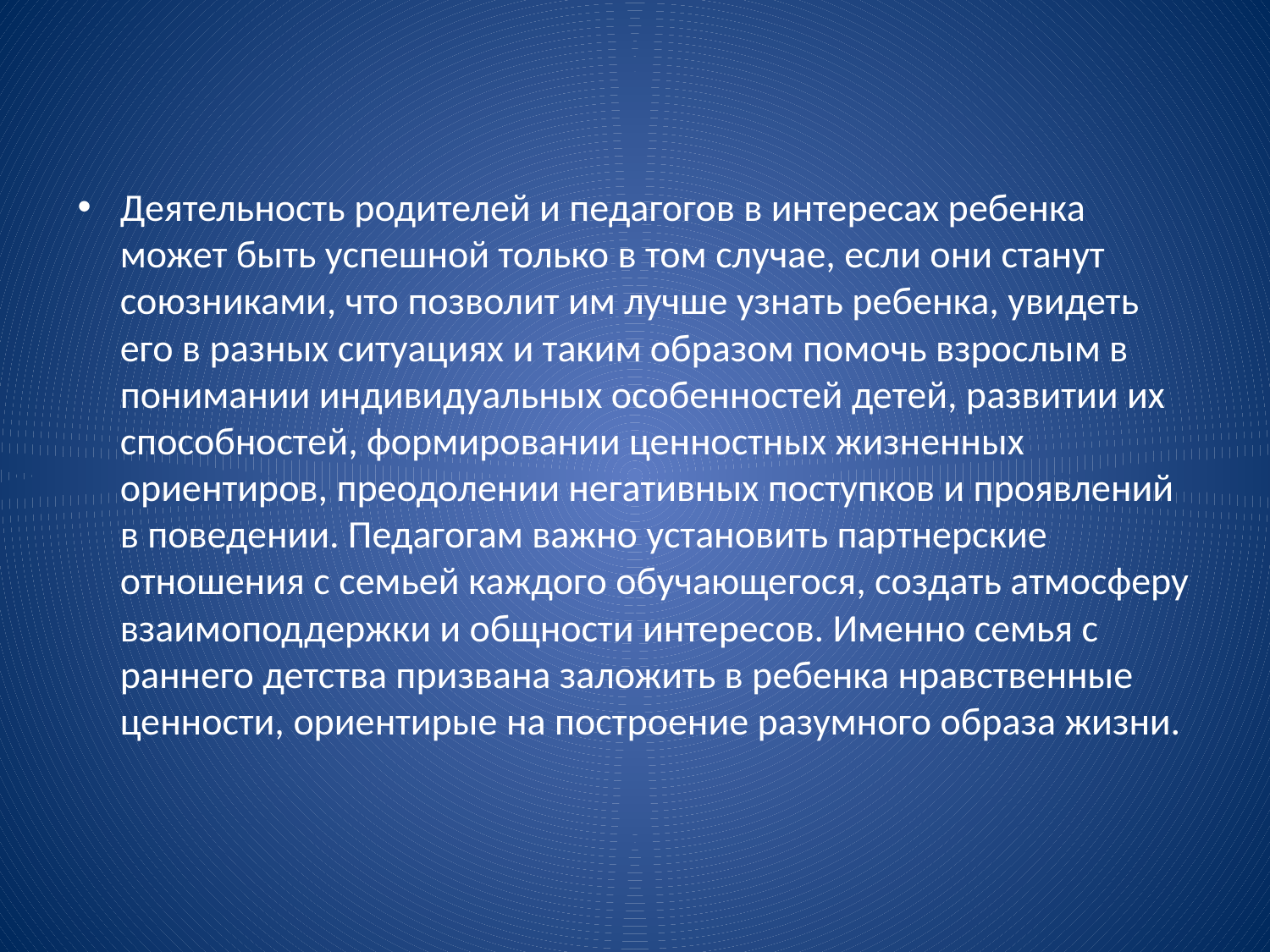

#
Деятельность родителей и педагогов в интересах ребенка может быть успешной только в том случае, если они станут союзниками, что позволит им лучше узнать ребенка, увидеть его в разных ситуациях и таким образом помочь взрослым в понимании индивидуальных особенностей детей, развитии их способностей, формировании ценностных жизненных ориентиров, преодолении негативных поступков и проявлений в поведении. Педагогам важно установить партнерские отношения с семьей каждого обучающегося, создать атмосферу взаимоподдержки и общности интересов. Именно семья с раннего детства призвана заложить в ребенка нравственные ценности, ориентирые на построение разумного образа жизни.